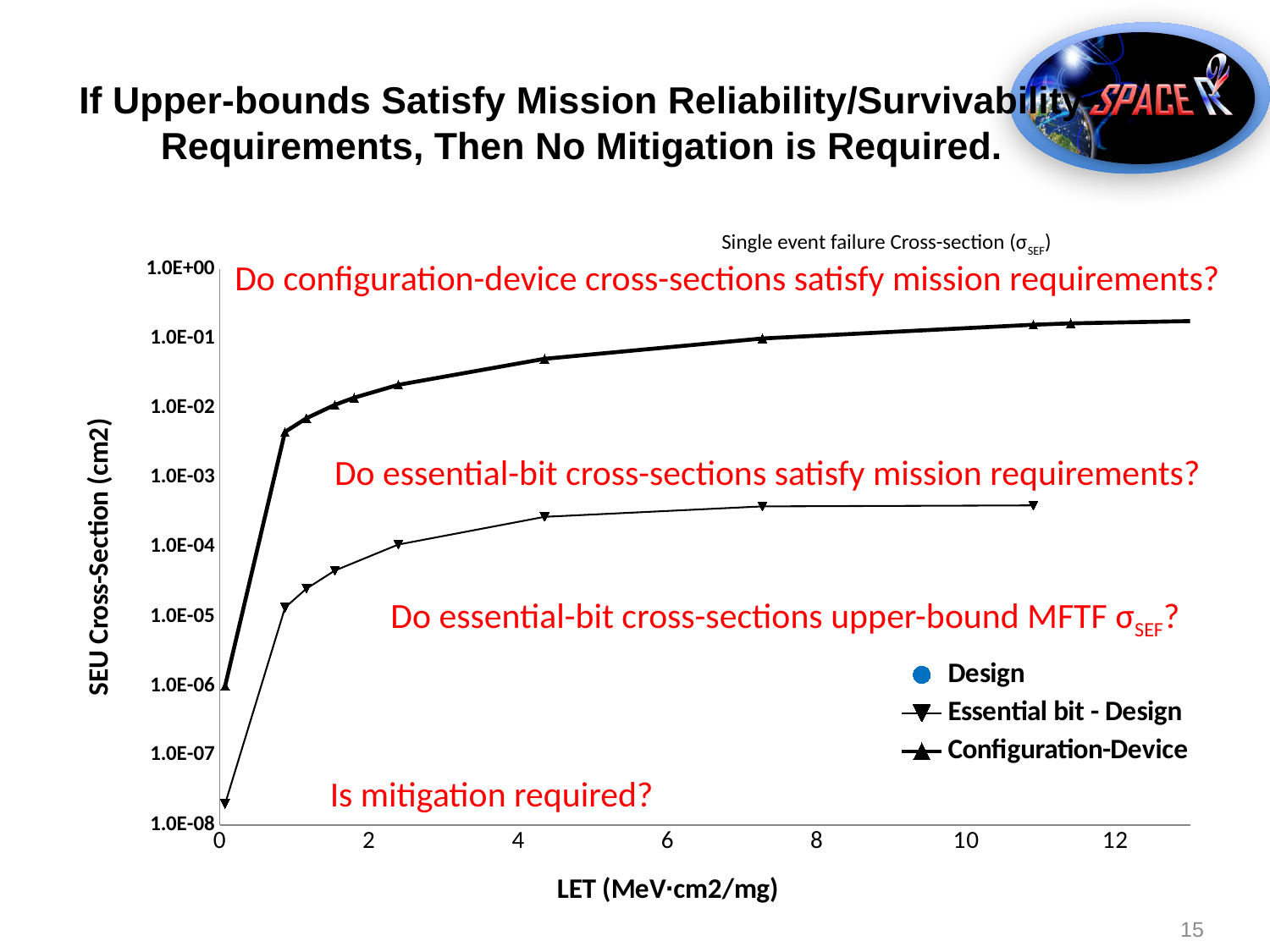

# If Upper-bounds Satisfy Mission Reliability/Survivability Requirements, Then No Mitigation is Required.
Single event failure Cross-section (σSEF)

### Chart

| Category |  |  |  |
|---|---|---|---|
Do configuration-device cross-sections satisfy mission requirements?
Do essential-bit cross-sections satisfy mission requirements?
Do essential-bit cross-sections upper-bound MFTF σSEF?
Is mitigation required?
15